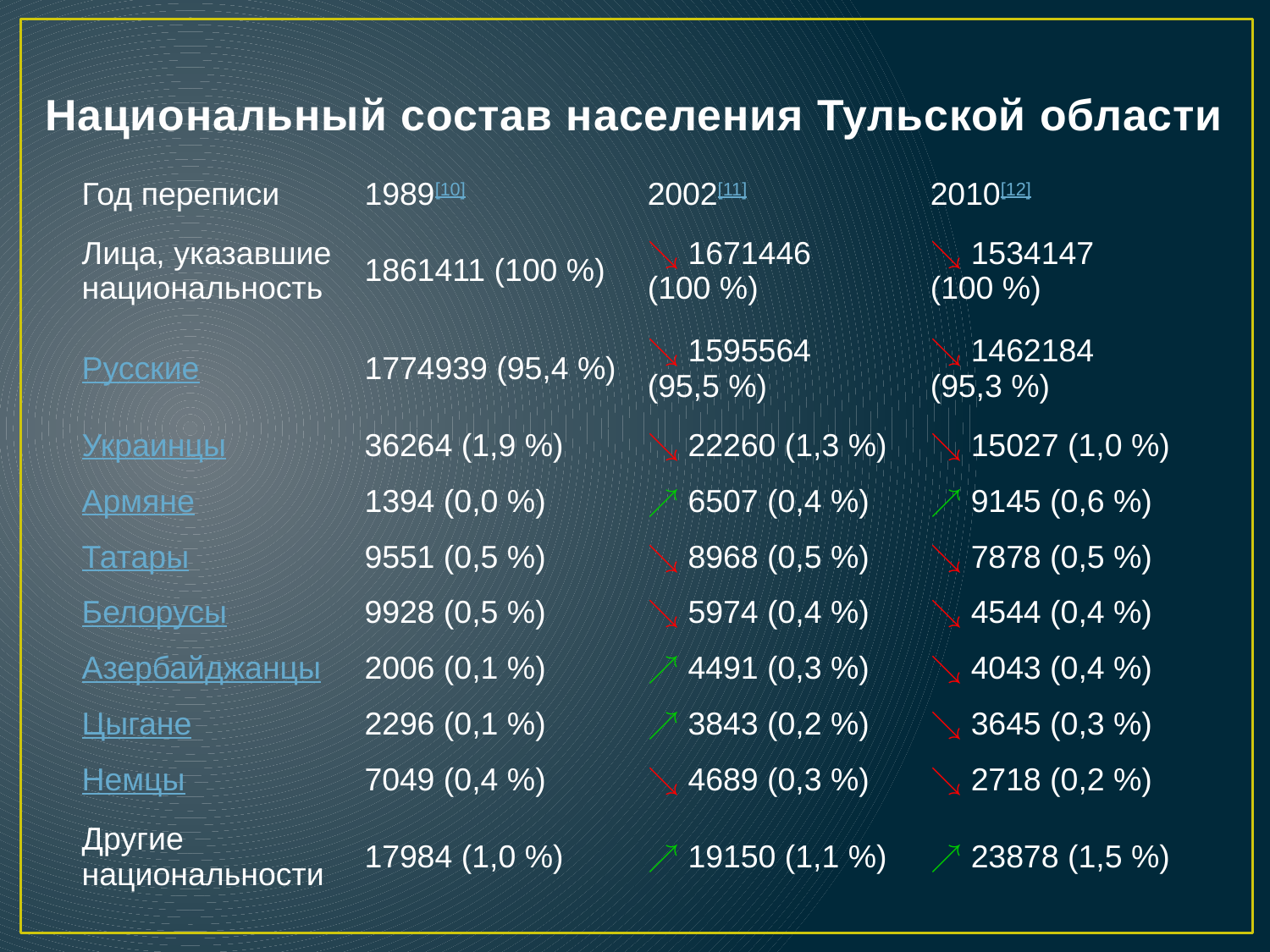

# Национальный состав населения Тульской области
| Год переписи | 1989[10] | 2002[11] | 2010[12] |
| --- | --- | --- | --- |
| Лица, указавшие национальность | 1861411 (100 %) | ↘ 1671446 (100 %) | ↘ 1534147 (100 %) |
| Русские | 1774939 (95,4 %) | ↘ 1595564 (95,5 %) | ↘ 1462184 (95,3 %) |
| Украинцы | 36264 (1,9 %) | ↘ 22260 (1,3 %) | ↘ 15027 (1,0 %) |
| Армяне | 1394 (0,0 %) | ↗ 6507 (0,4 %) | ↗ 9145 (0,6 %) |
| Татары | 9551 (0,5 %) | ↘ 8968 (0,5 %) | ↘ 7878 (0,5 %) |
| Белорусы | 9928 (0,5 %) | ↘ 5974 (0,4 %) | ↘ 4544 (0,4 %) |
| Азербайджанцы | 2006 (0,1 %) | ↗ 4491 (0,3 %) | ↘ 4043 (0,4 %) |
| Цыгане | 2296 (0,1 %) | ↗ 3843 (0,2 %) | ↘ 3645 (0,3 %) |
| Немцы | 7049 (0,4 %) | ↘ 4689 (0,3 %) | ↘ 2718 (0,2 %) |
| Другие национальности | 17984 (1,0 %) | ↗ 19150 (1,1 %) | ↗ 23878 (1,5 %) |